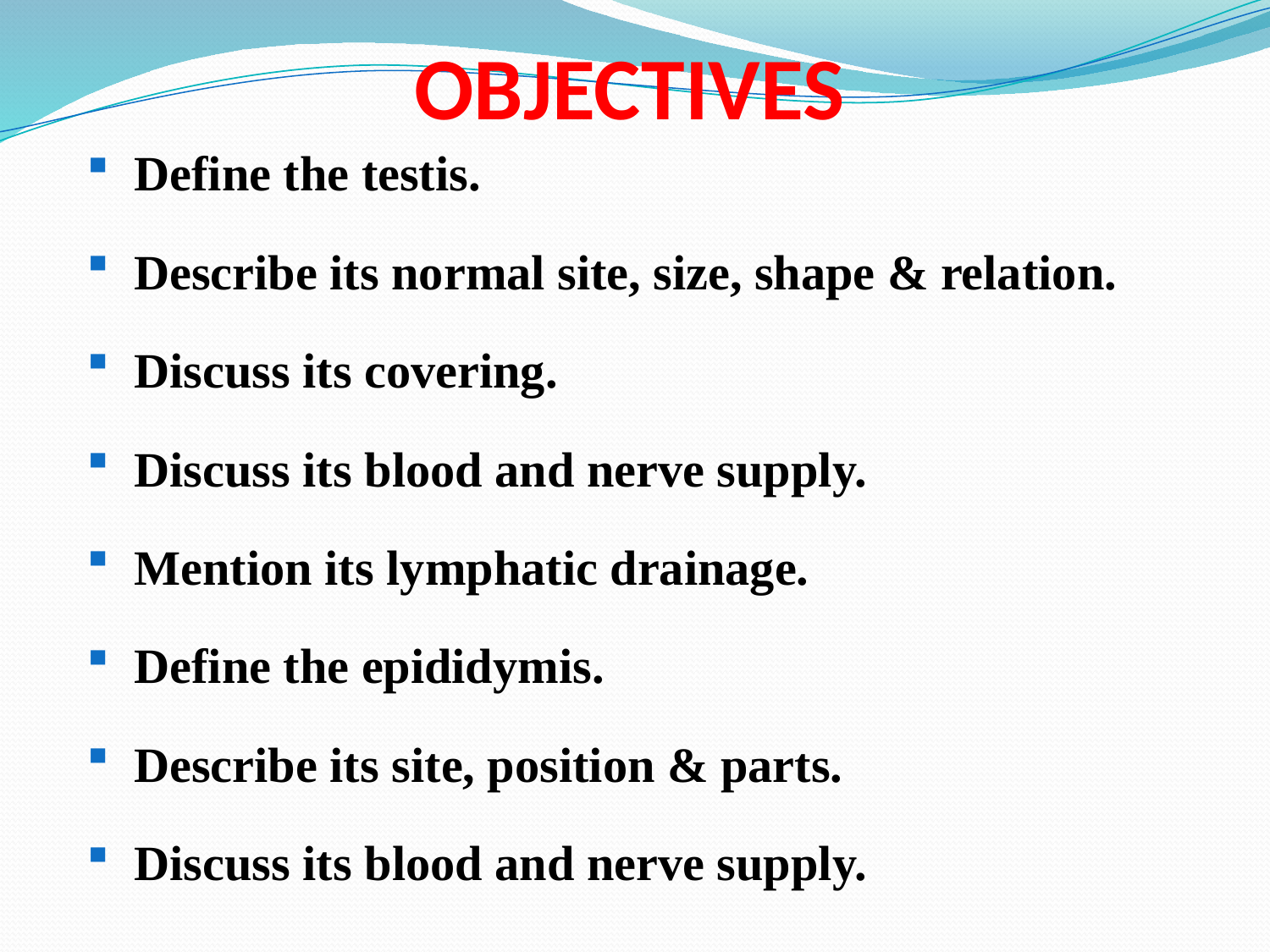

# OBJECTIVES
Define the testis.
Describe its normal site, size, shape & relation.
Discuss its covering.
Discuss its blood and nerve supply.
Mention its lymphatic drainage.
Define the epididymis.
Describe its site, position & parts.
Discuss its blood and nerve supply.